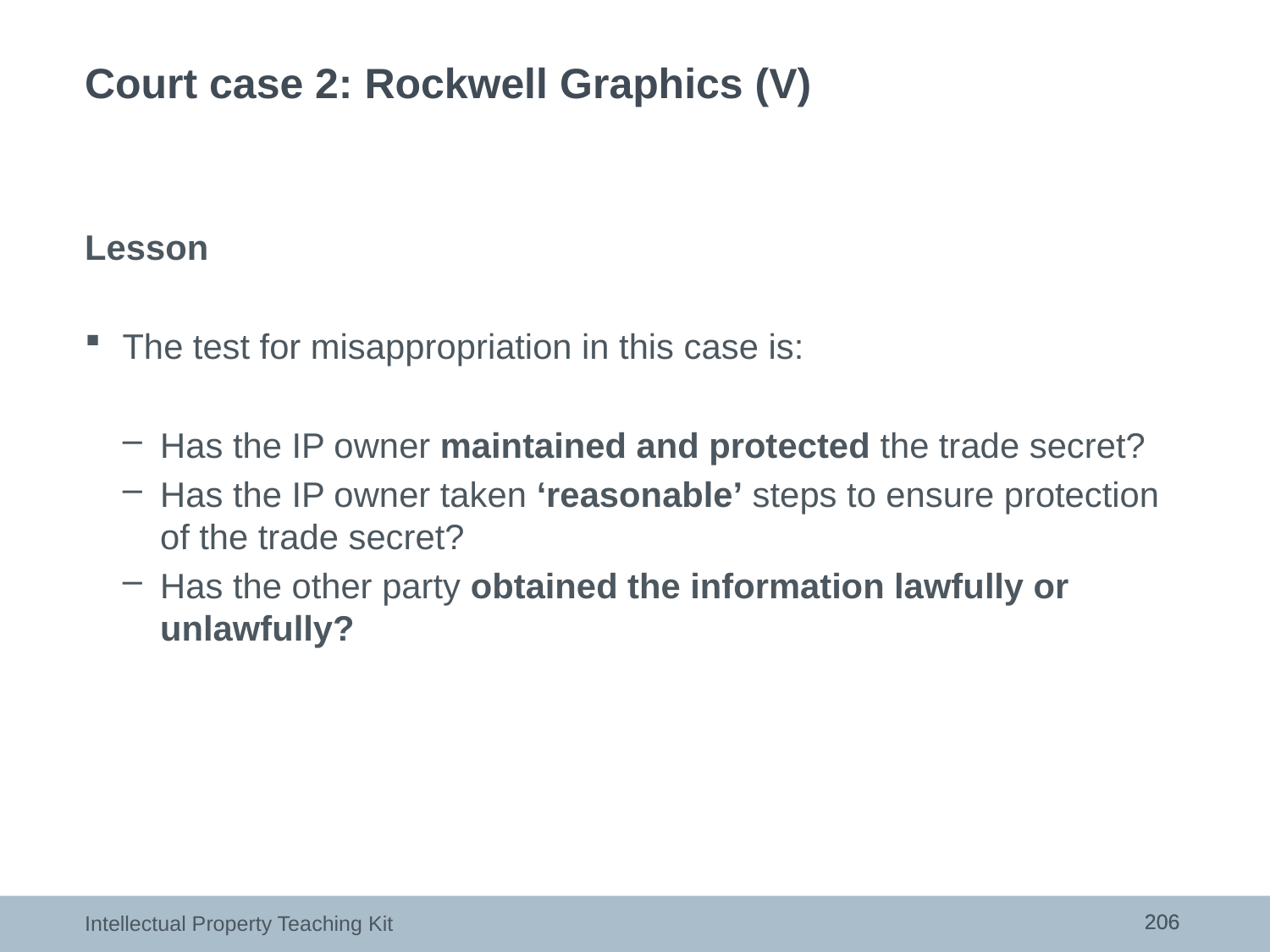

# Court case 2: Rockwell Graphics (V)
Lesson

The test for misappropriation in this case is:

Has the IP owner maintained and protected the trade secret?
Has the IP owner taken ‘reasonable’ steps to ensure protection of the trade secret?
Has the other party obtained the information lawfully or unlawfully?
206
206
Intellectual Property Teaching Kit